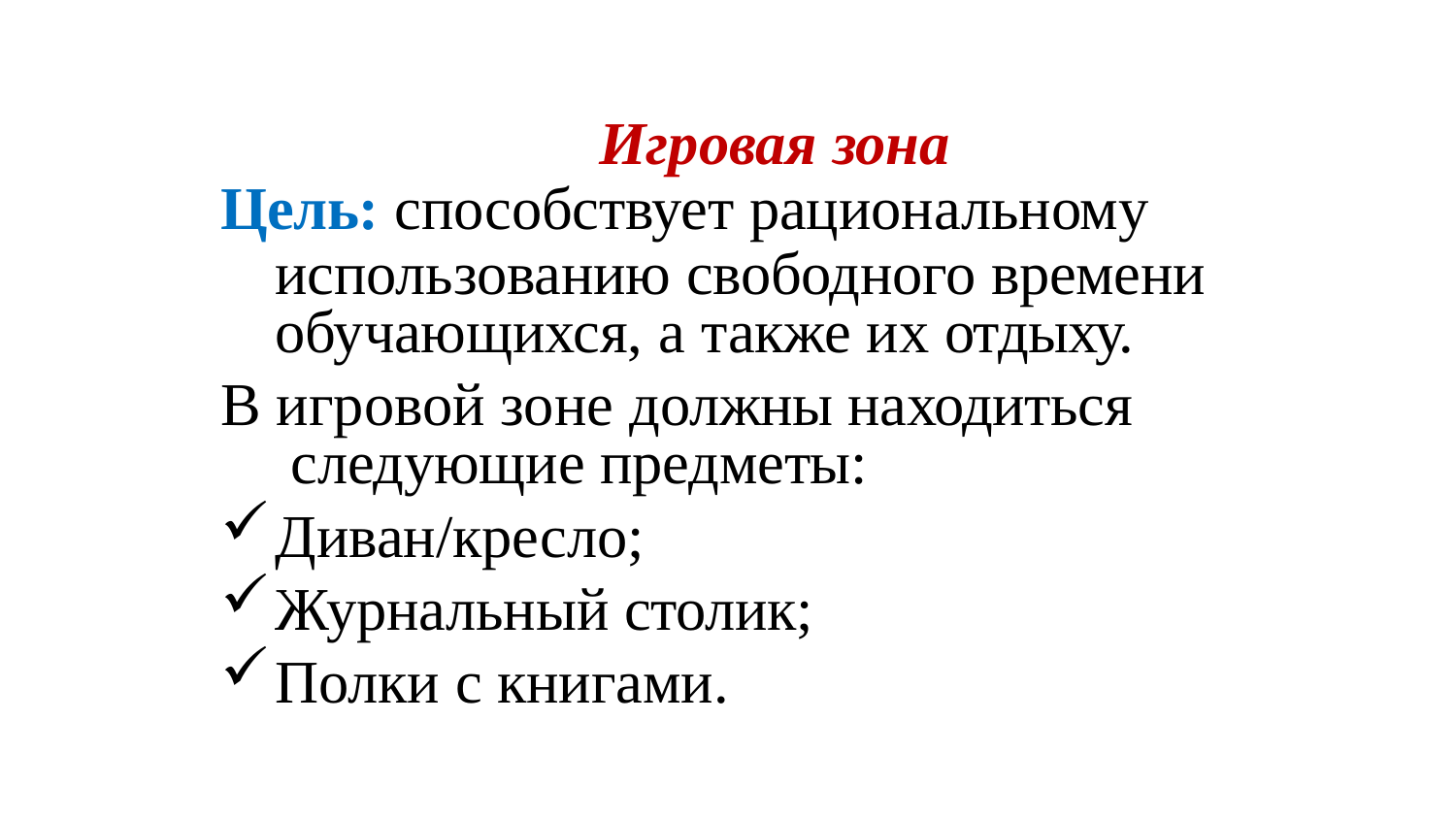

Игровая зона
Цель: способствует рациональному
использованию свободного времени  обучающихся, а также их отдыху.
В игровой зоне должны находиться  следующие предметы:
Диван/кресло;
Журнальный столик;
Полки с книгами.